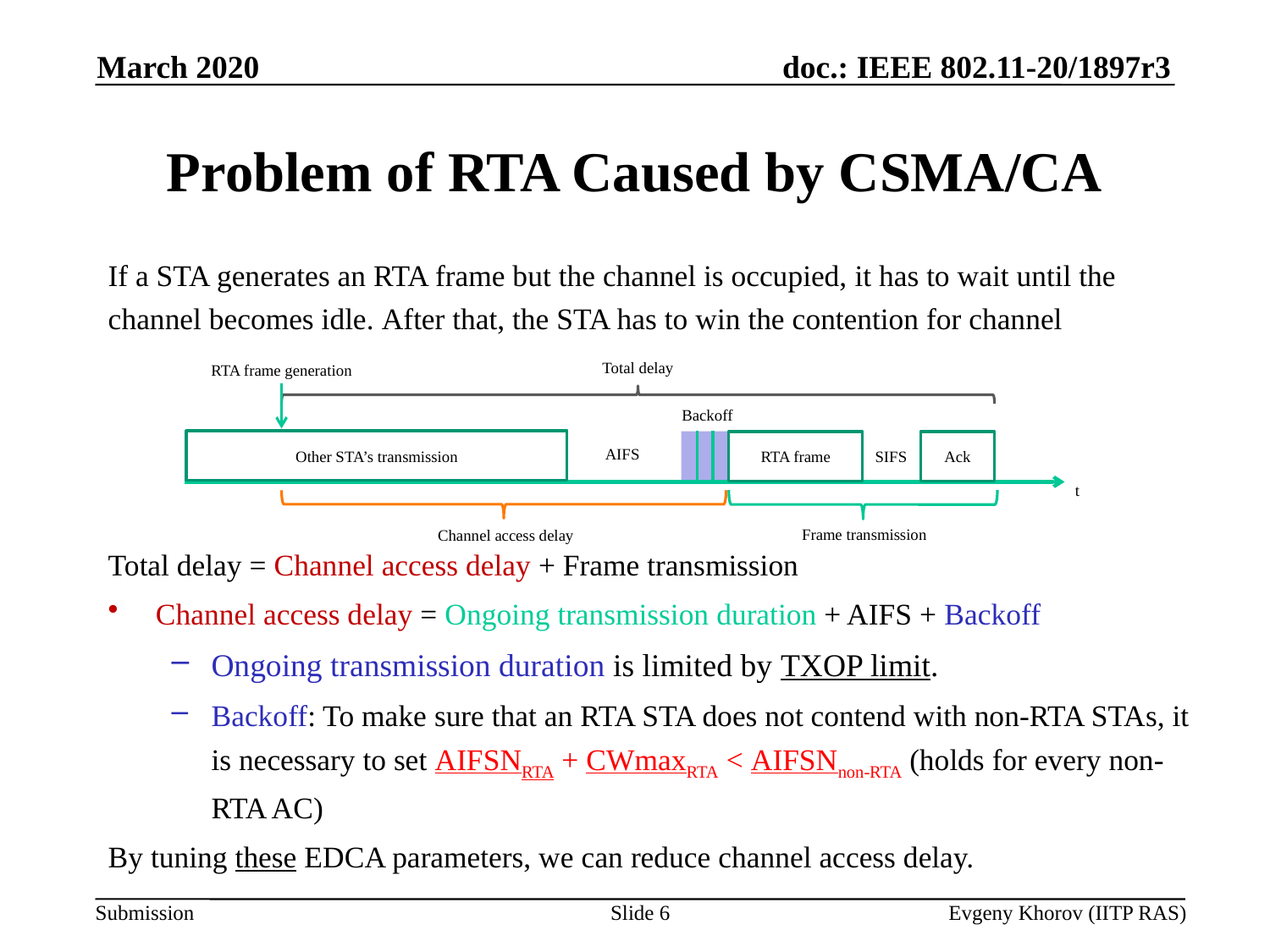

March 2020
# Problem of RTA Caused by CSMA/CA
If a STA generates an RTA frame but the channel is occupied, it has to wait until the channel becomes idle. After that, the STA has to win the contention for channel

Total delay = Channel access delay + Frame transmission
Channel access delay = Ongoing transmission duration + AIFS + Backoff
Ongoing transmission duration is limited by TXOP limit.
Backoff: To make sure that an RTA STA does not contend with non-RTA STAs, it is necessary to set AIFSNRTA + CWmaxRTA < AIFSNnon-RTA (holds for every non-RTA AC)
By tuning these EDCA parameters, we can reduce channel access delay.

Total delay
RTA frame generation

Backoff
Other STA’s transmission

RTA frame
Ack
AIFS
SIFS
t
Frame transmission
Channel access delay
6
Evgeny Khorov (IITP RAS)